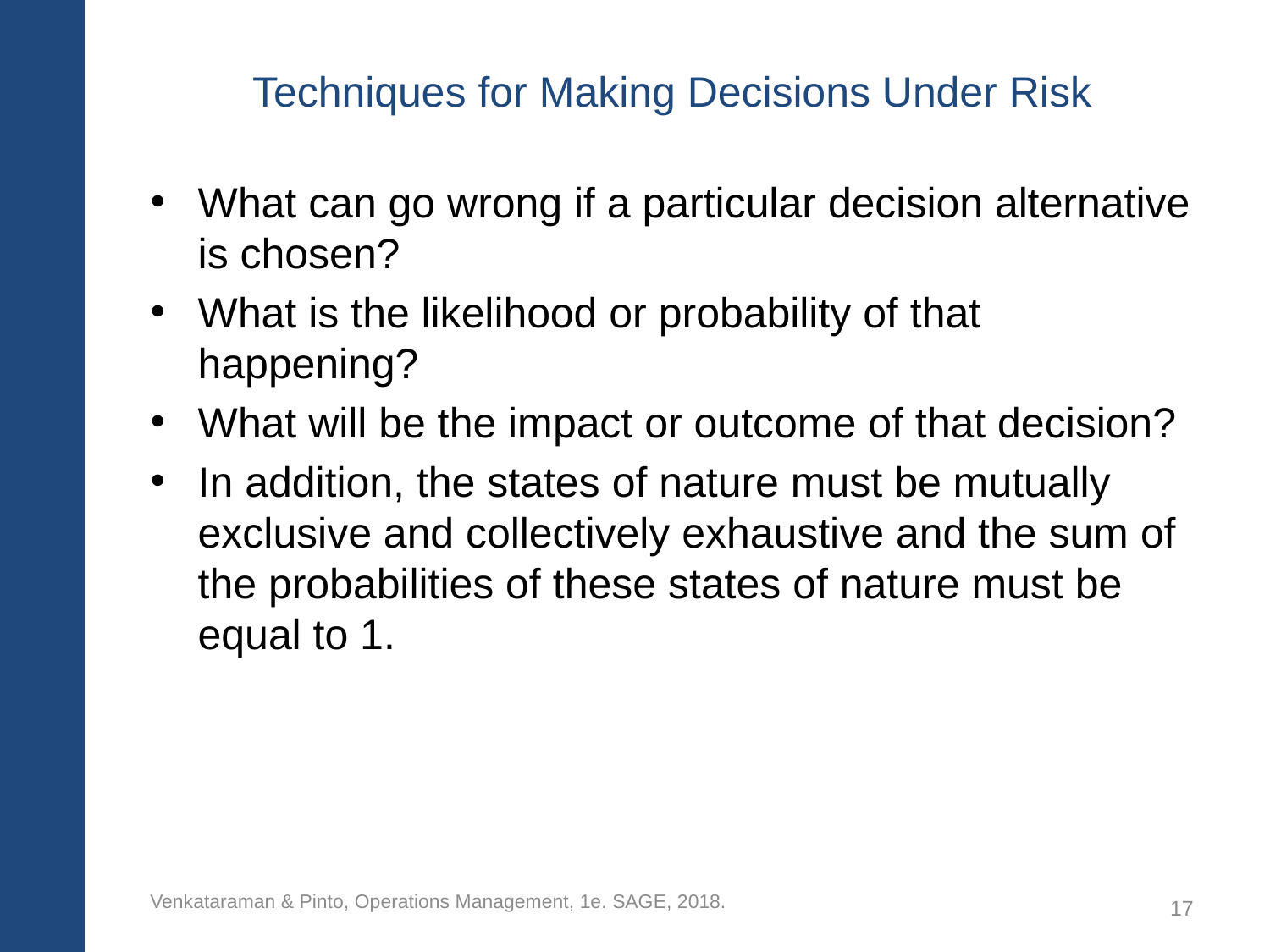

# Techniques for Making Decisions Under Risk
What can go wrong if a particular decision alternative is chosen?
What is the likelihood or probability of that happening?
What will be the impact or outcome of that decision?
In addition, the states of nature must be mutually exclusive and collectively exhaustive and the sum of the probabilities of these states of nature must be equal to 1.
Venkataraman & Pinto, Operations Management, 1e. SAGE, 2018.
17